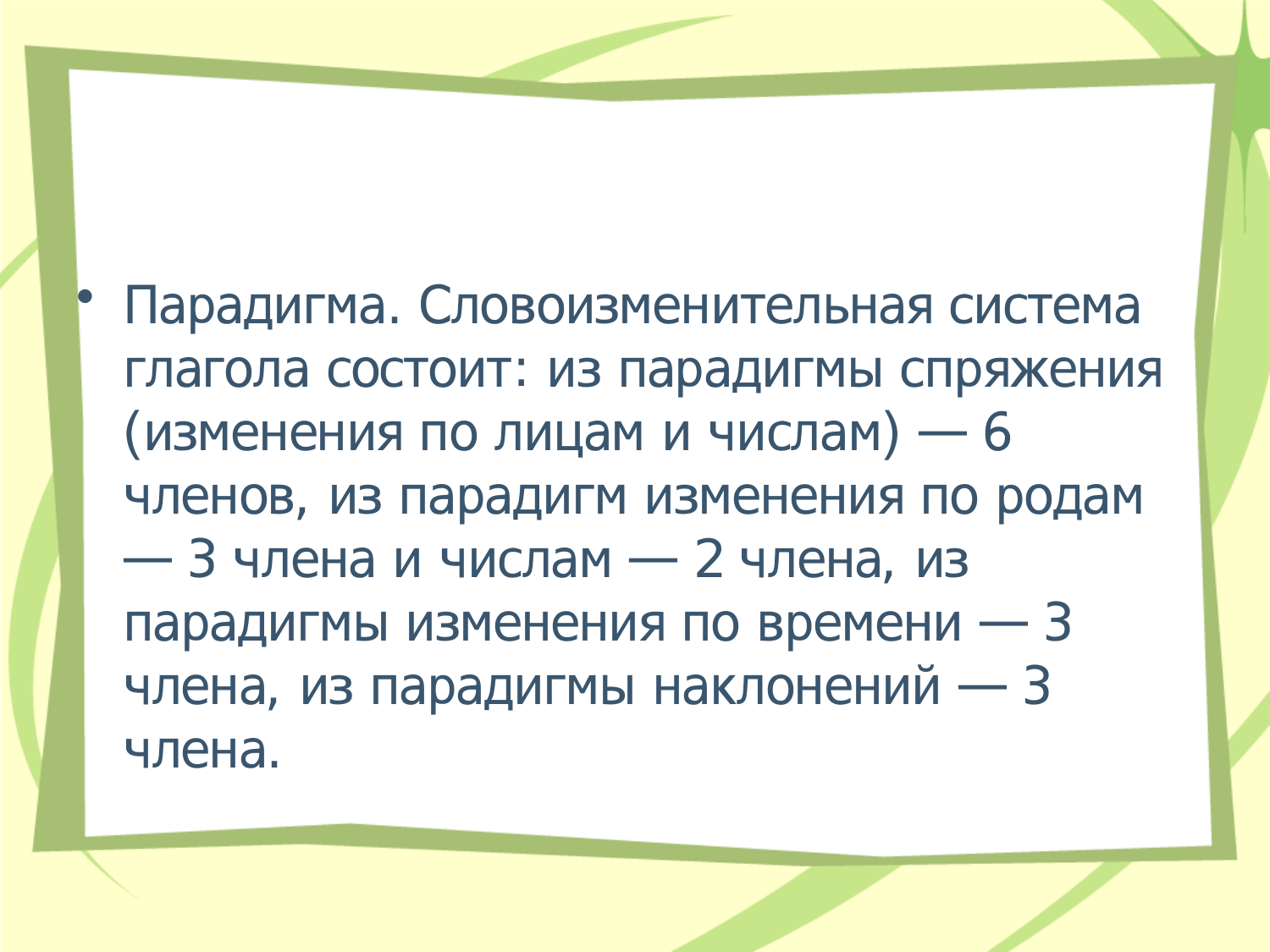

#
Парадигма. Словоизменительная система глагола состоит: из парадигмы спряжения (изменения по лицам и числам) — 6 членов, из парадигм изменения по родам — 3 члена и числам — 2 члена, из парадигмы изменения по времени — 3 члена, из парадигмы наклонений — 3 члена.